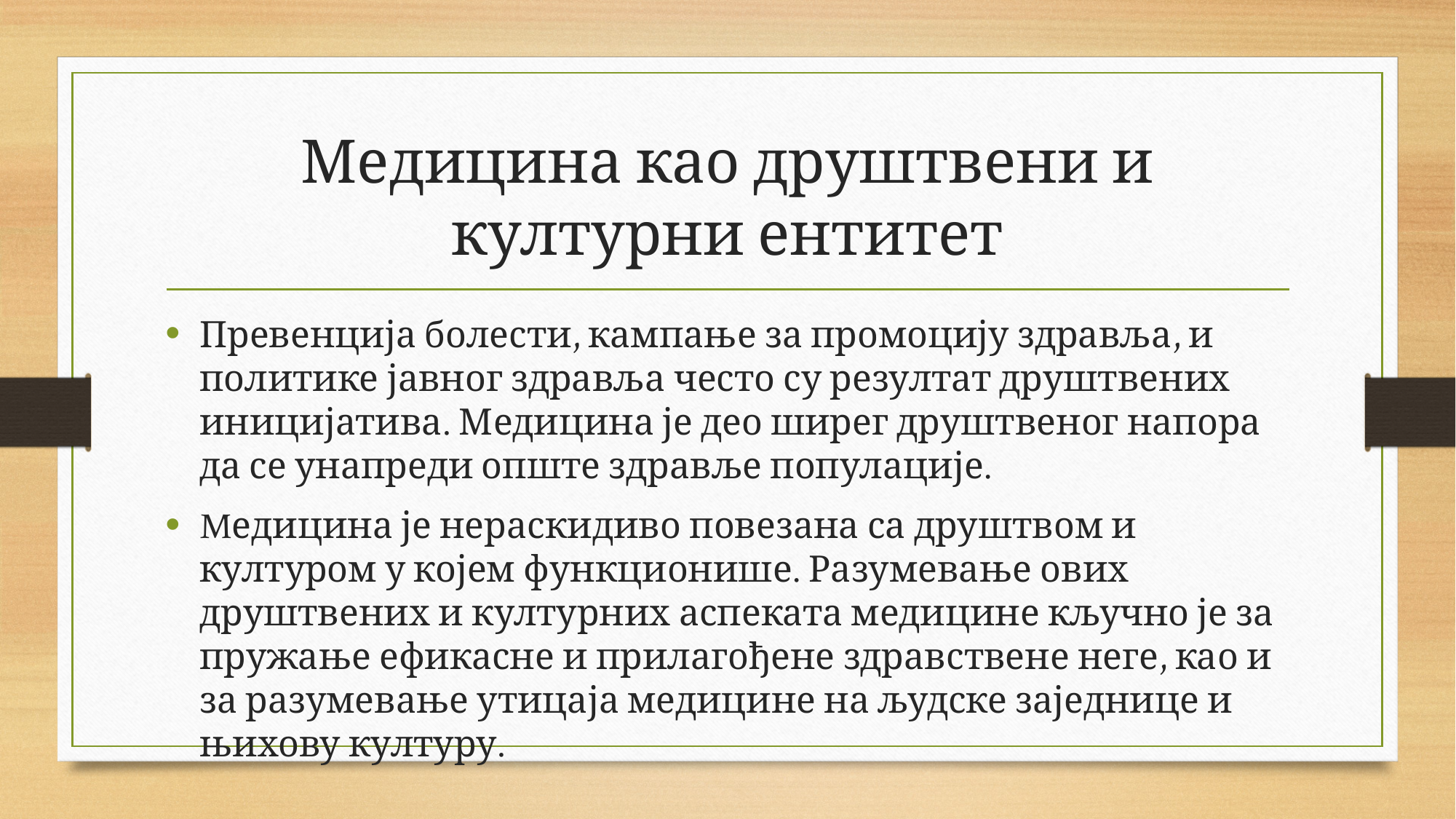

# Медицина као друштвени и културни ентитет
Превенција болести, кампање за промоцију здравља, и политике јавног здравља често су резултат друштвених иницијатива. Медицина је део ширег друштвеног напора да се унапреди опште здравље популације.
Mедицина је нераскидиво повезана са друштвом и културом у којем функционише. Разумевање ових друштвених и културних аспеката медицине кључно је за пружање ефикасне и прилагођене здравствене неге, као и за разумевање утицаја медицине на људске заједнице и њихову културу.